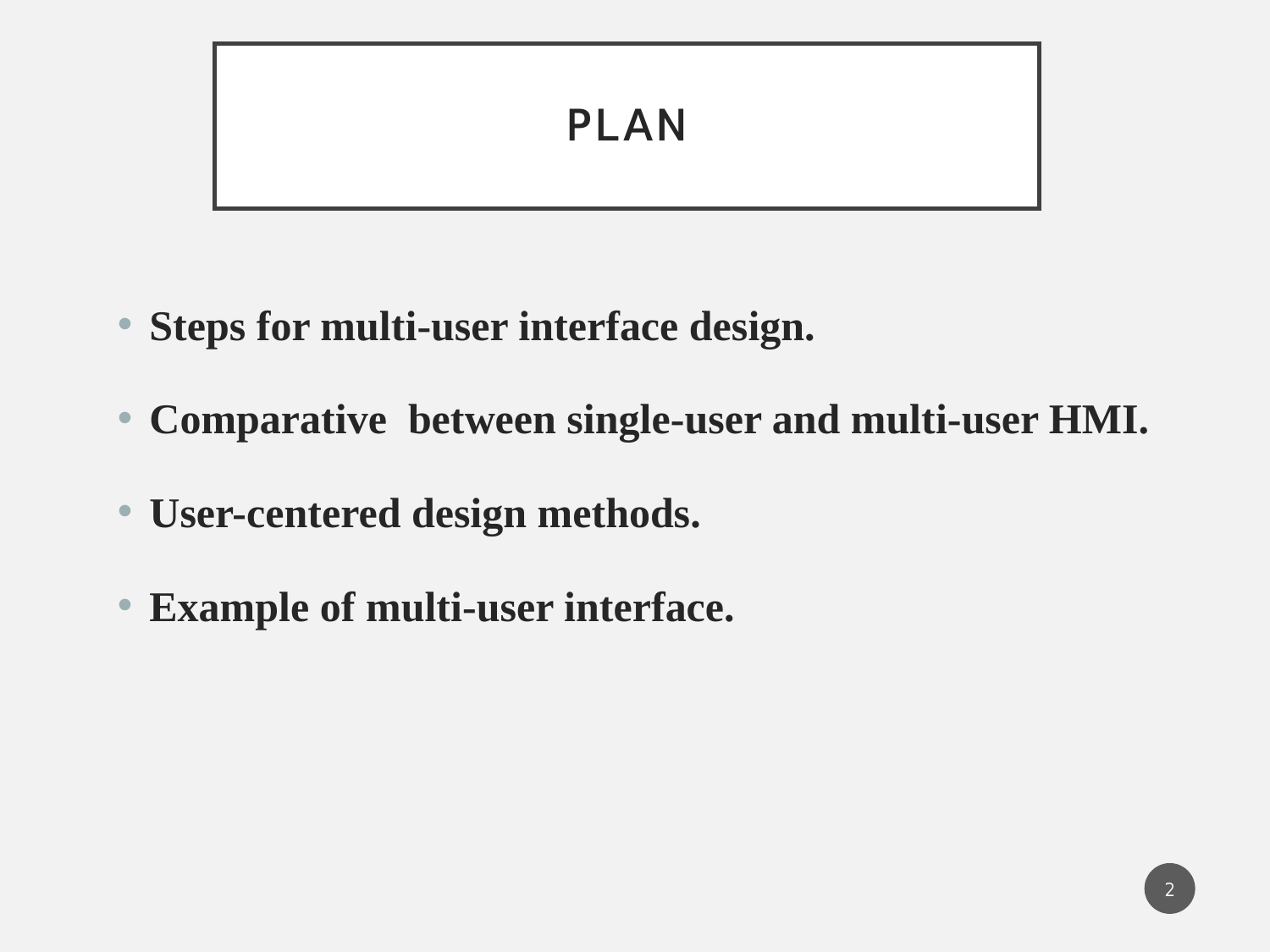

# Plan
Steps for multi-user interface design.
Comparative  between single-user and multi-user HMI.
User-centered design methods.
Example of multi-user interface.
2